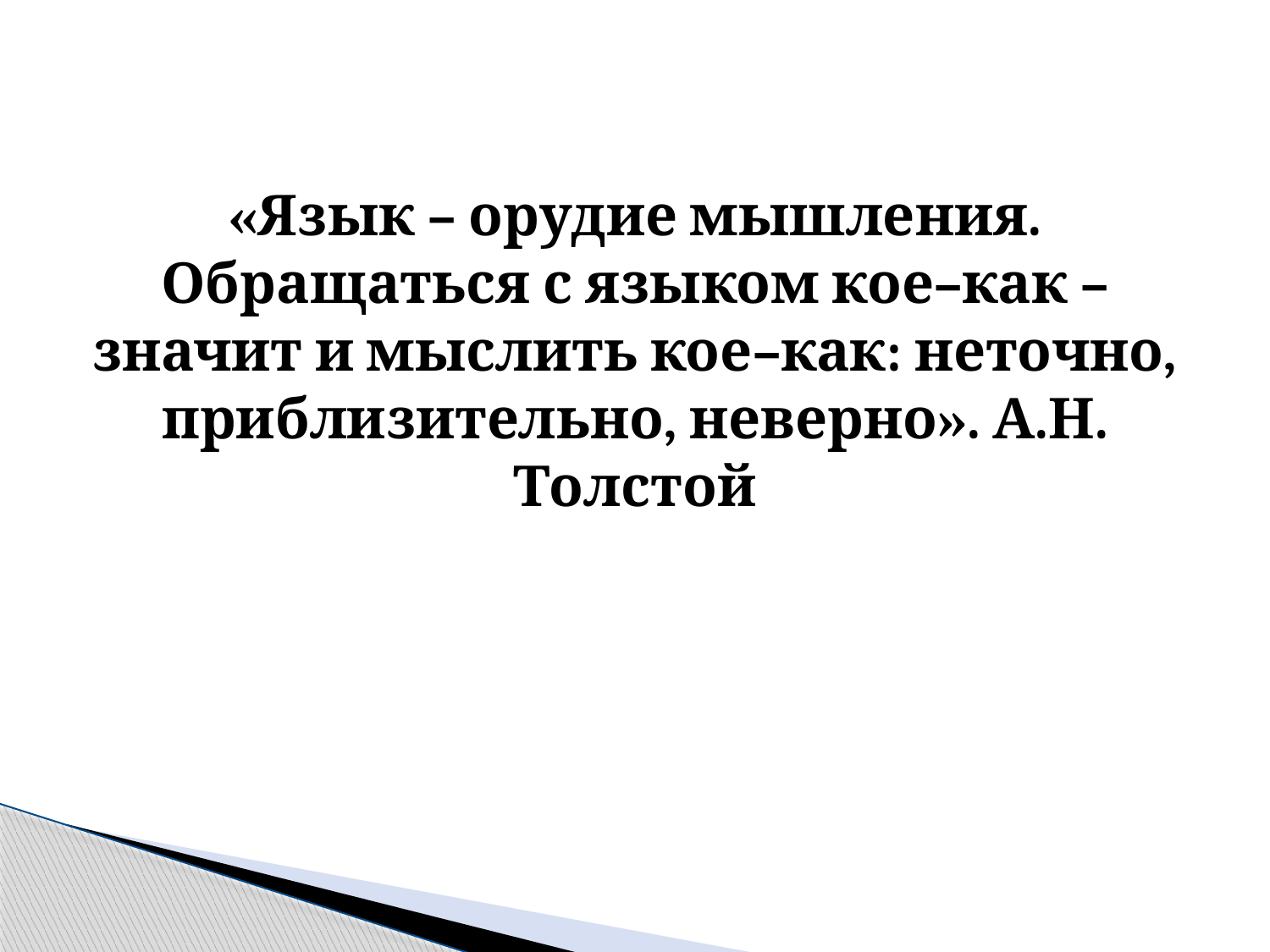

«Язык – орудие мышления. Обращаться с языком кое–как – значит и мыслить кое–как: неточно, приблизительно, неверно». А.Н. Толстой